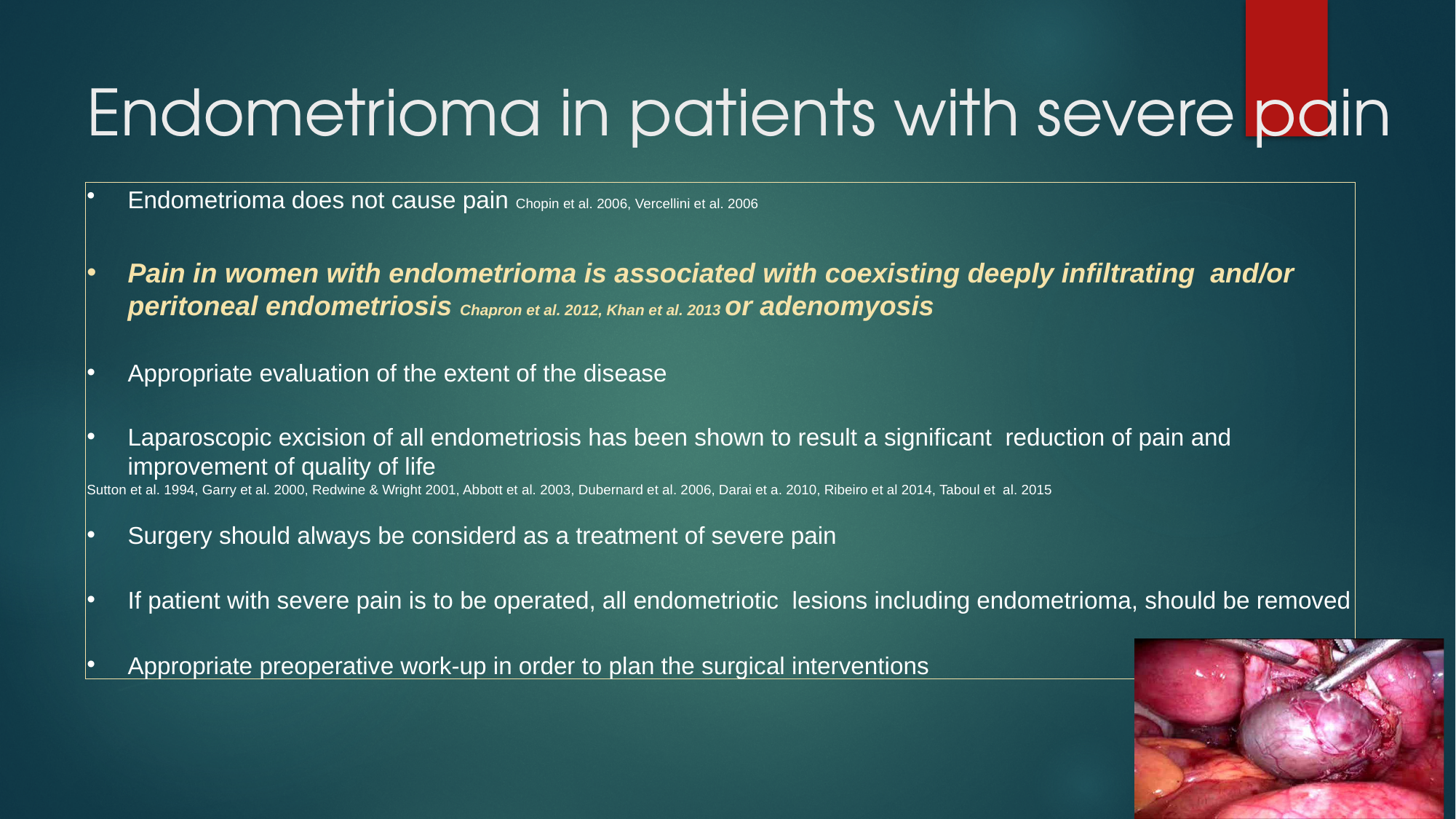

# Endometrioma in patients with severe pain
Endometrioma does not cause pain Chopin et al. 2006, Vercellini et al. 2006

Pain in women with endometrioma is associated with coexisting deeply infiltrating  and/or peritoneal endometriosis Chapron et al. 2012, Khan et al. 2013 or adenomyosis

Appropriate evaluation of the extent of the disease

Laparoscopic excision of all endometriosis has been shown to result a significant  reduction of pain and improvement of quality of life
Sutton et al. 1994, Garry et al. 2000, Redwine & Wright 2001, Abbott et al. 2003, Dubernard et al. 2006, Darai et a. 2010, Ribeiro et al 2014, Taboul et  al. 2015

Surgery should always be considerd as a treatment of severe pain

If patient with severe pain is to be operated, all endometriotic  lesions including endometrioma, should be removed

Appropriate preoperative work-up in order to plan the surgical interventions